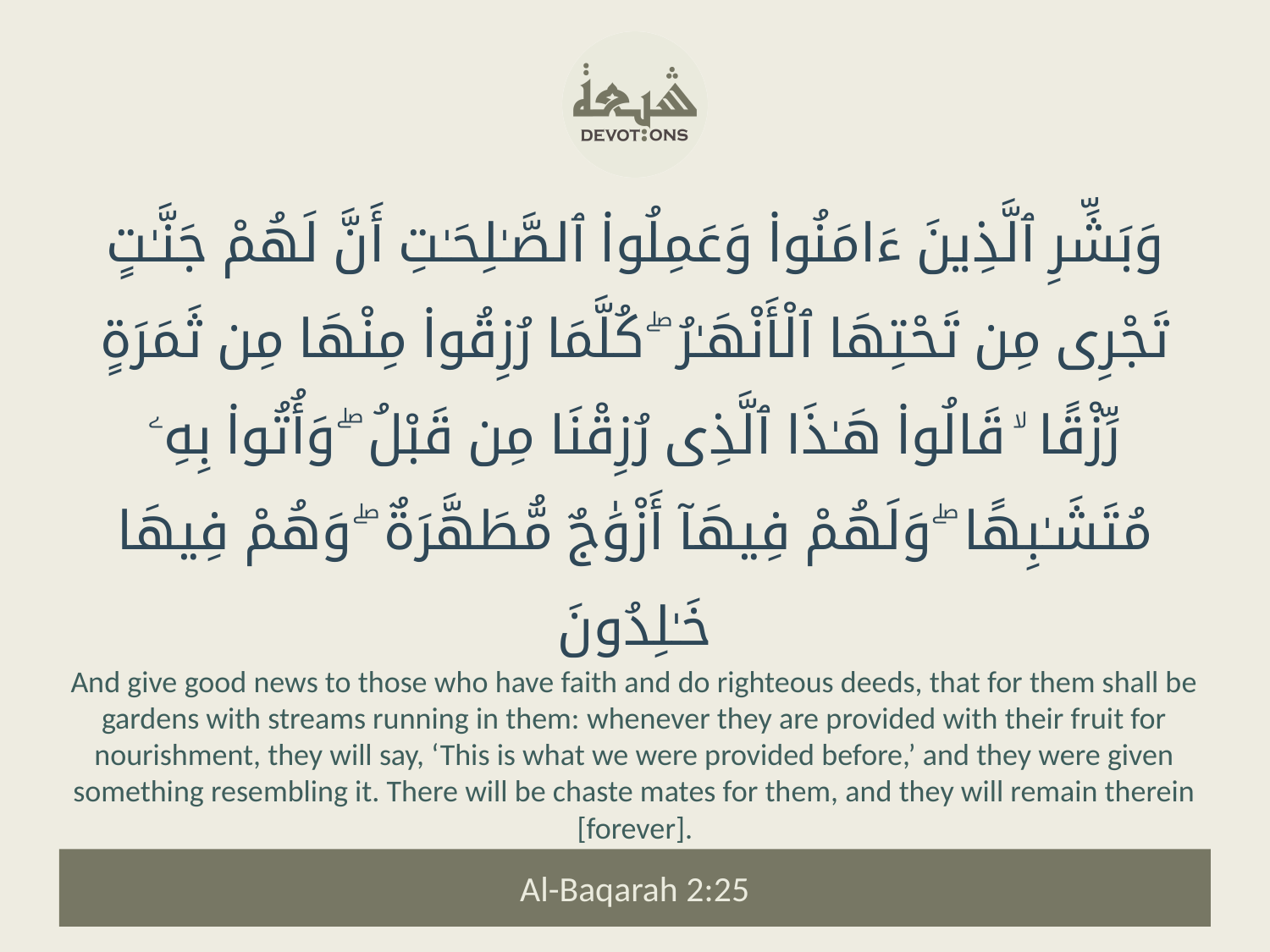

وَبَشِّرِ ٱلَّذِينَ ءَامَنُوا۟ وَعَمِلُوا۟ ٱلصَّـٰلِحَـٰتِ أَنَّ لَهُمْ جَنَّـٰتٍ تَجْرِى مِن تَحْتِهَا ٱلْأَنْهَـٰرُ ۖ كُلَّمَا رُزِقُوا۟ مِنْهَا مِن ثَمَرَةٍ رِّزْقًا ۙ قَالُوا۟ هَـٰذَا ٱلَّذِى رُزِقْنَا مِن قَبْلُ ۖ وَأُتُوا۟ بِهِۦ مُتَشَـٰبِهًا ۖ وَلَهُمْ فِيهَآ أَزْوَٰجٌ مُّطَهَّرَةٌ ۖ وَهُمْ فِيهَا خَـٰلِدُونَ
And give good news to those who have faith and do righteous deeds, that for them shall be gardens with streams running in them: whenever they are provided with their fruit for nourishment, they will say, ‘This is what we were provided before,’ and they were given something resembling it. There will be chaste mates for them, and they will remain therein [forever].
Al-Baqarah 2:25